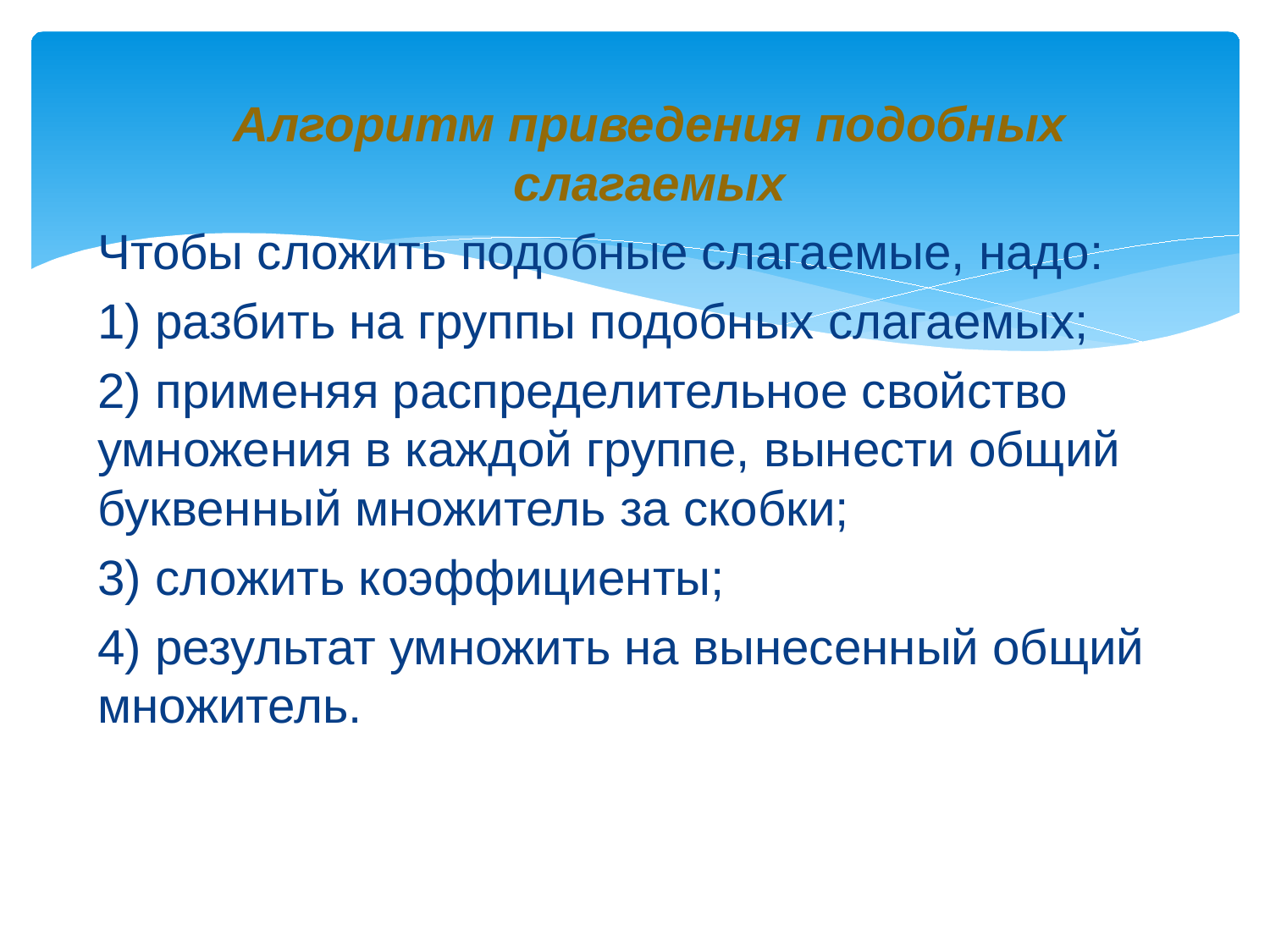

Алгоритм приведения подобных слагаемых
Чтобы сложить подобные слагаемые, надо:
1) разбить на группы подобных слагаемых;
2) применяя распределительное свойство умножения в каждой группе, вынести общий буквенный множитель за скобки;
3) сложить коэффициенты;
4) результат умножить на вынесенный общий множитель.